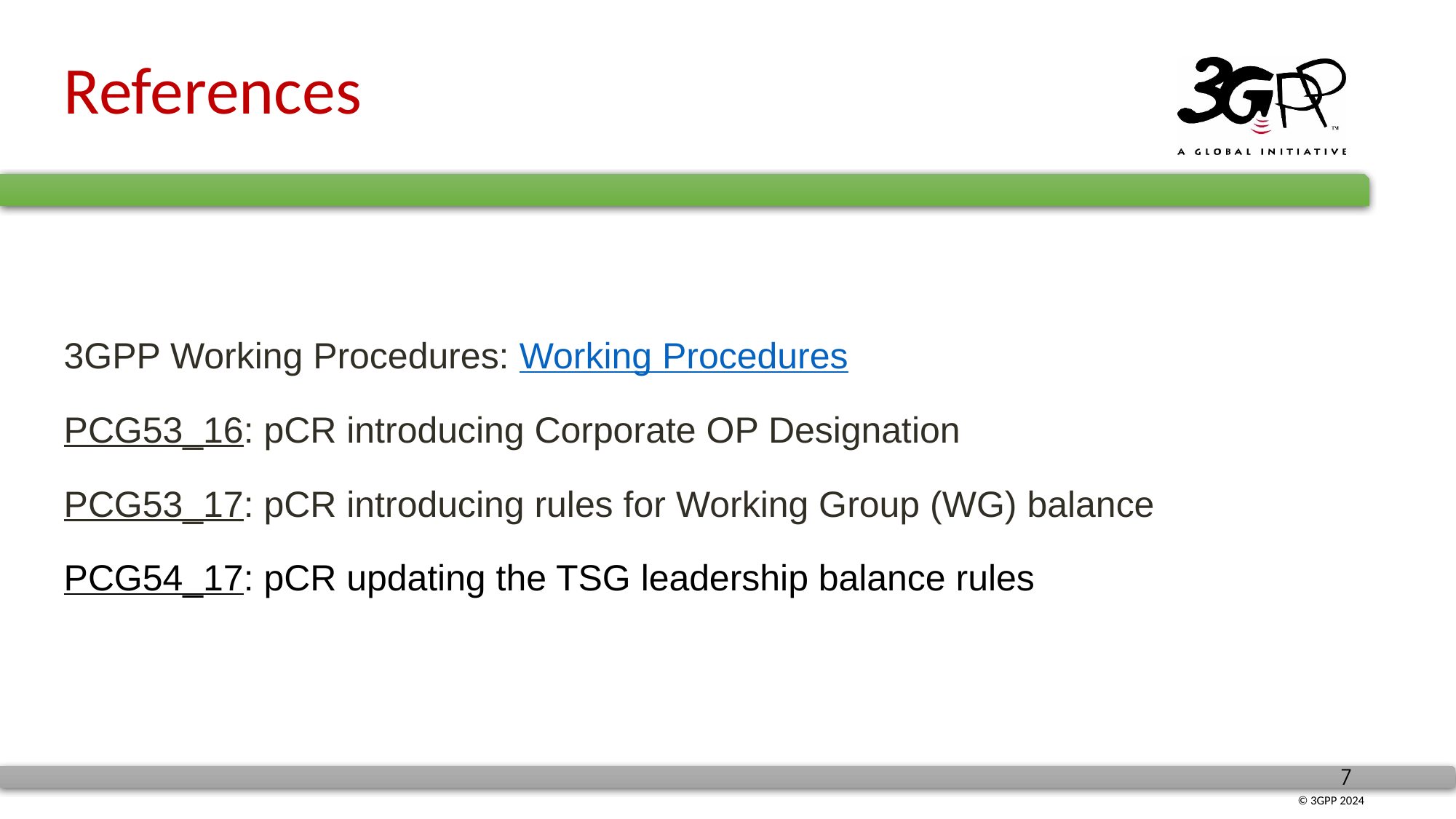

# References
3GPP Working Procedures: Working Procedures
PCG53_16: pCR introducing Corporate OP Designation
PCG53_17: pCR introducing rules for Working Group (WG) balance
PCG54_17: pCR updating the TSG leadership balance rules